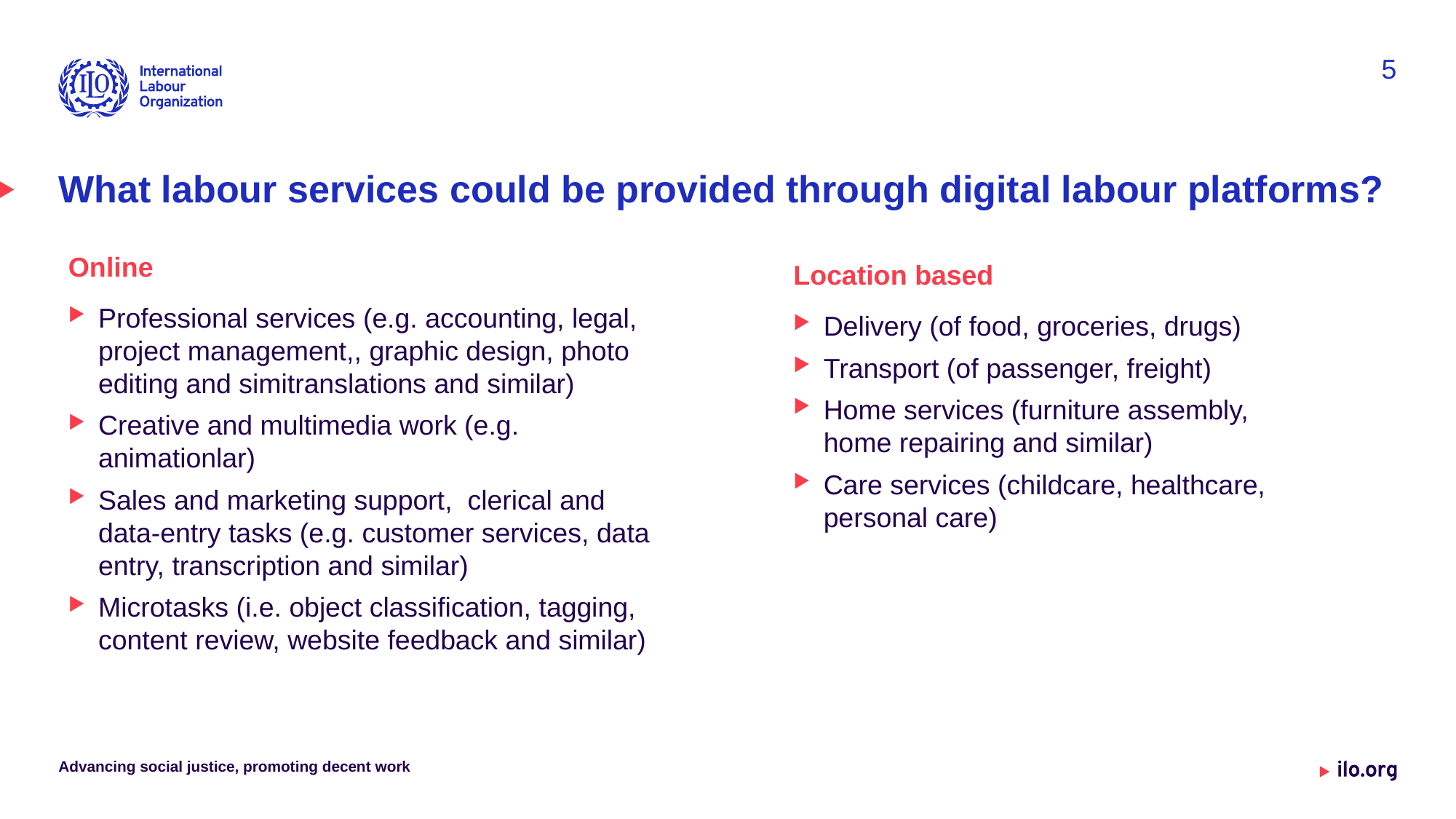

5
# What labour services could be provided through digital labour platforms?
Online
Professional services (e.g. accounting, legal, project management,, graphic design, photo editing and simitranslations and similar)
Creative and multimedia work (e.g. animationlar)
Sales and marketing support,  clerical and data-entry tasks (e.g. customer services, data entry, transcription and similar)
Microtasks (i.e. object classification, tagging, content review, website feedback and similar)
Location based
Delivery (of food, groceries, drugs)
Transport (of passenger, freight)
Home services (furniture assembly, home repairing and similar)
Care services (childcare, healthcare, personal care)
Advancing social justice, promoting decent work
Date: Monday / 01 / October / 2019